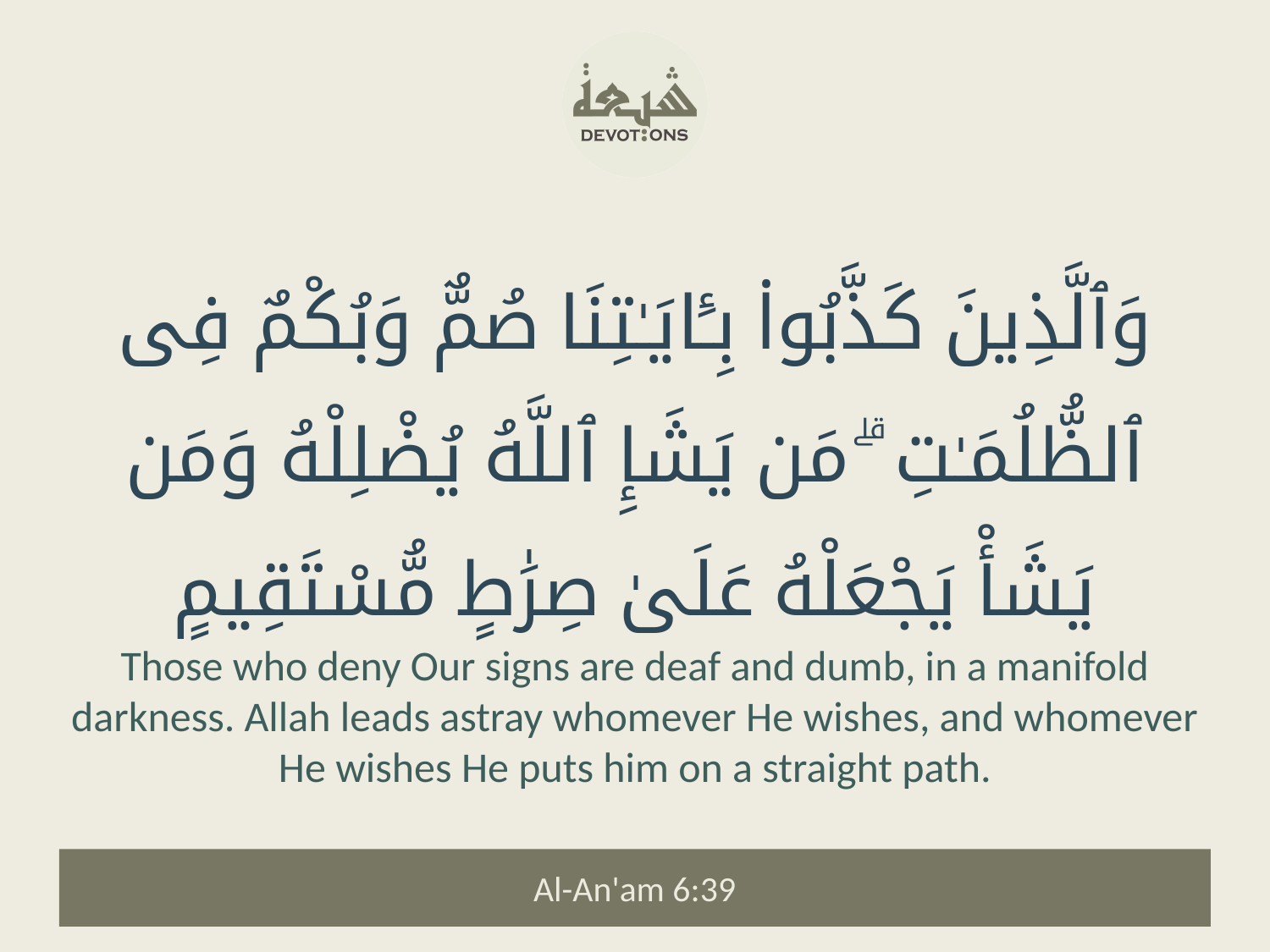

وَٱلَّذِينَ كَذَّبُوا۟ بِـَٔايَـٰتِنَا صُمٌّ وَبُكْمٌ فِى ٱلظُّلُمَـٰتِ ۗ مَن يَشَإِ ٱللَّهُ يُضْلِلْهُ وَمَن يَشَأْ يَجْعَلْهُ عَلَىٰ صِرَٰطٍ مُّسْتَقِيمٍ
Those who deny Our signs are deaf and dumb, in a manifold darkness. Allah leads astray whomever He wishes, and whomever He wishes He puts him on a straight path.
Al-An'am 6:39